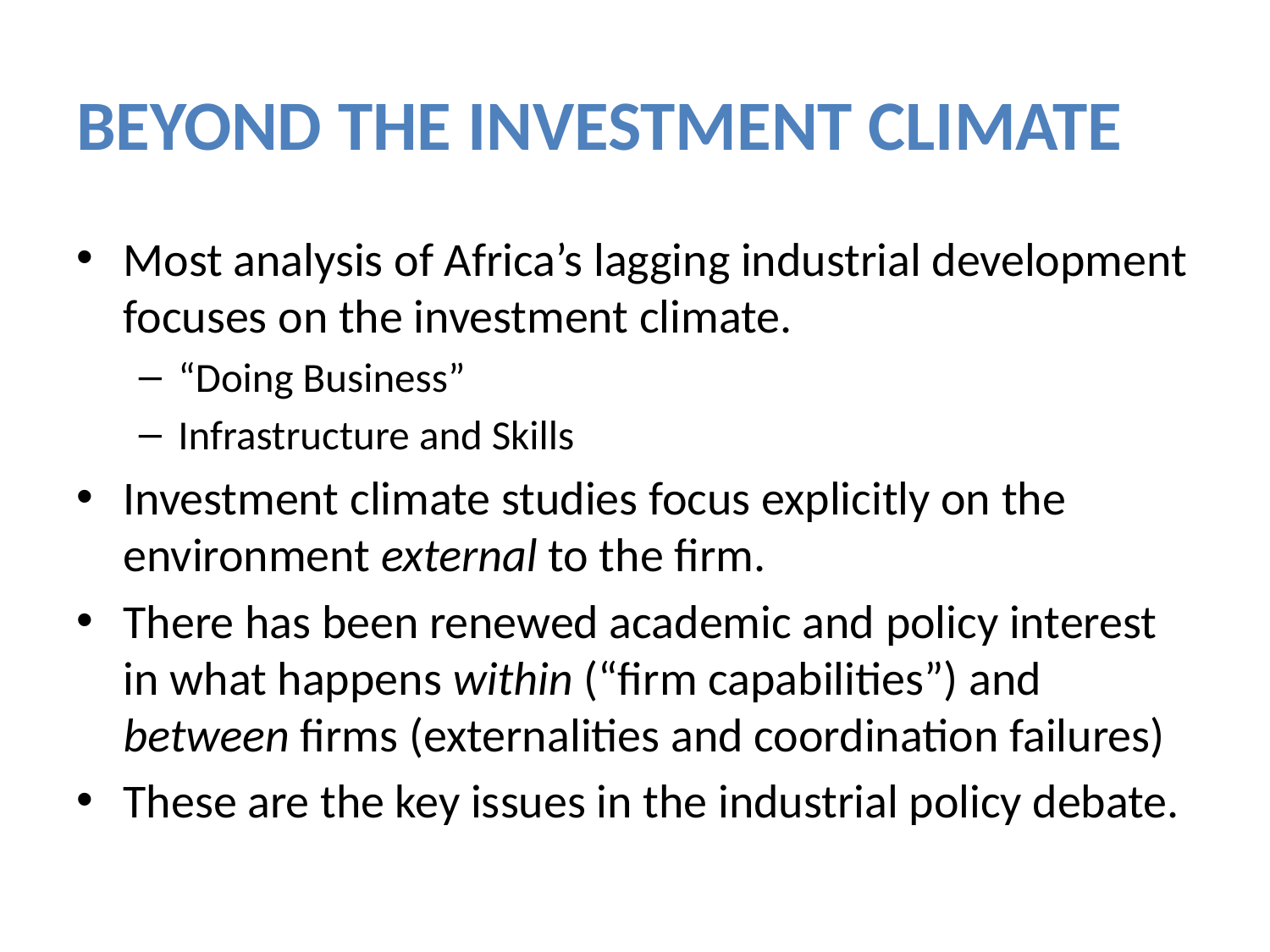

# Beyond the Investment Climate
Most analysis of Africa’s lagging industrial development focuses on the investment climate.
“Doing Business”
Infrastructure and Skills
Investment climate studies focus explicitly on the environment external to the firm.
There has been renewed academic and policy interest in what happens within (“firm capabilities”) and between firms (externalities and coordination failures)
These are the key issues in the industrial policy debate.